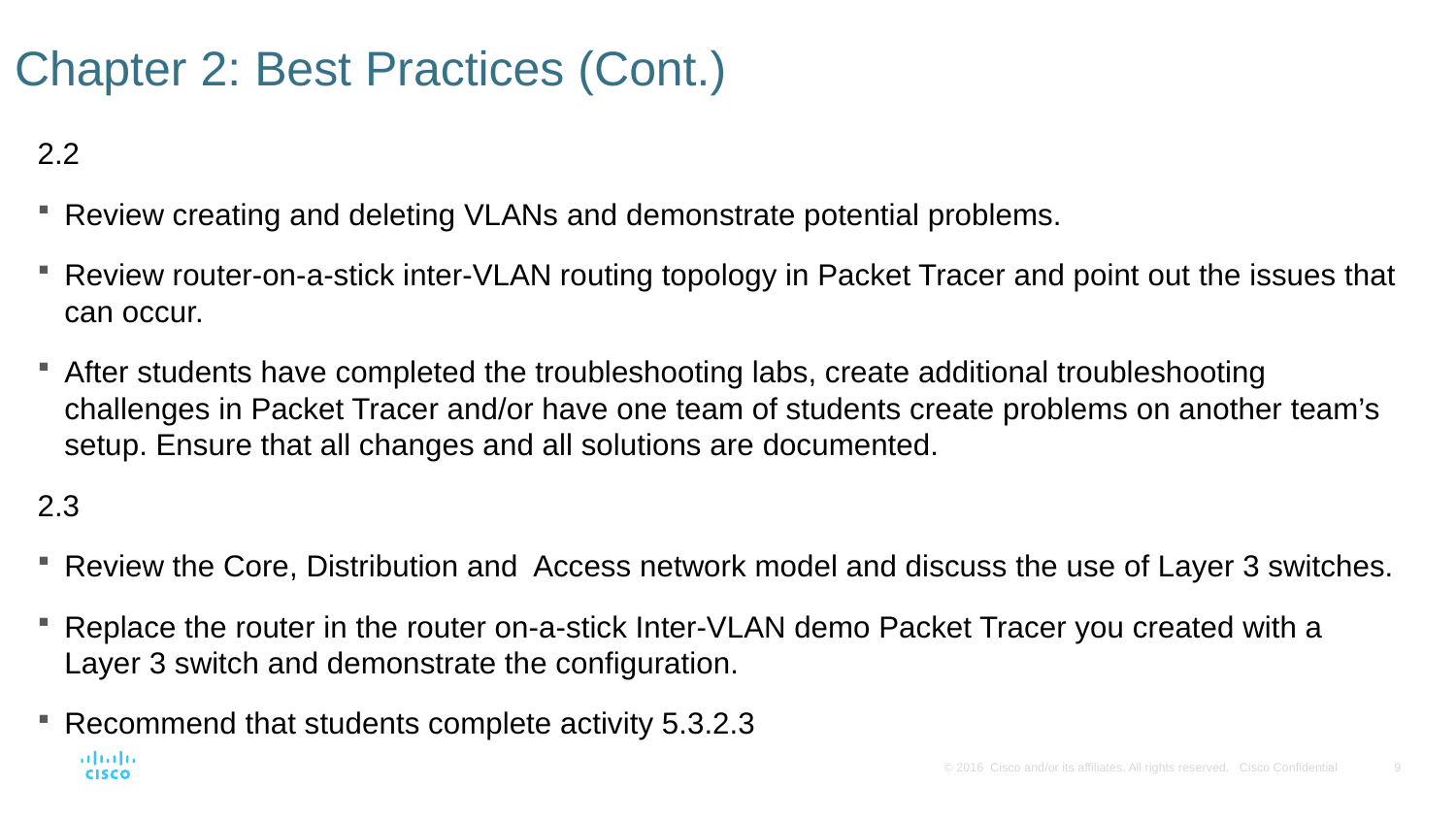

# Chapter 2: Best Practices (Cont.)
2.2
Review creating and deleting VLANs and demonstrate potential problems.
Review router-on-a-stick inter-VLAN routing topology in Packet Tracer and point out the issues that can occur.
After students have completed the troubleshooting labs, create additional troubleshooting challenges in Packet Tracer and/or have one team of students create problems on another team’s setup. Ensure that all changes and all solutions are documented.
2.3
Review the Core, Distribution and  Access network model and discuss the use of Layer 3 switches.
Replace the router in the router on-a-stick Inter-VLAN demo Packet Tracer you created with a Layer 3 switch and demonstrate the configuration.
Recommend that students complete activity 5.3.2.3